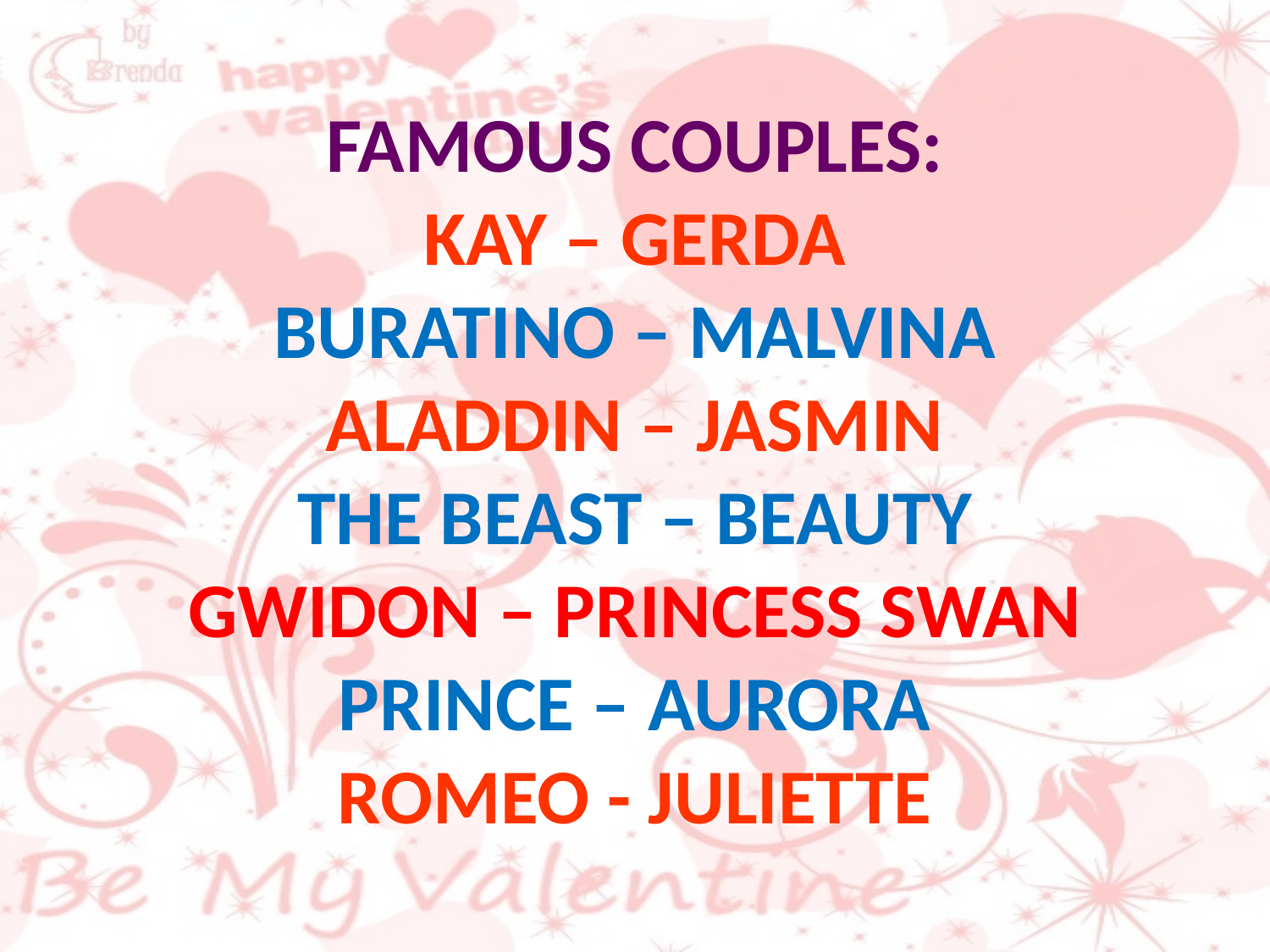

# FAMOUS COUPLES: KAY – GERDA BURATINO – MALVINA ALADDIN – JASMIN THE BEAST – BEAUTY GWIDON – PRINCESS SWAN PRINCE – AURORA ROMEO - JULIETTE